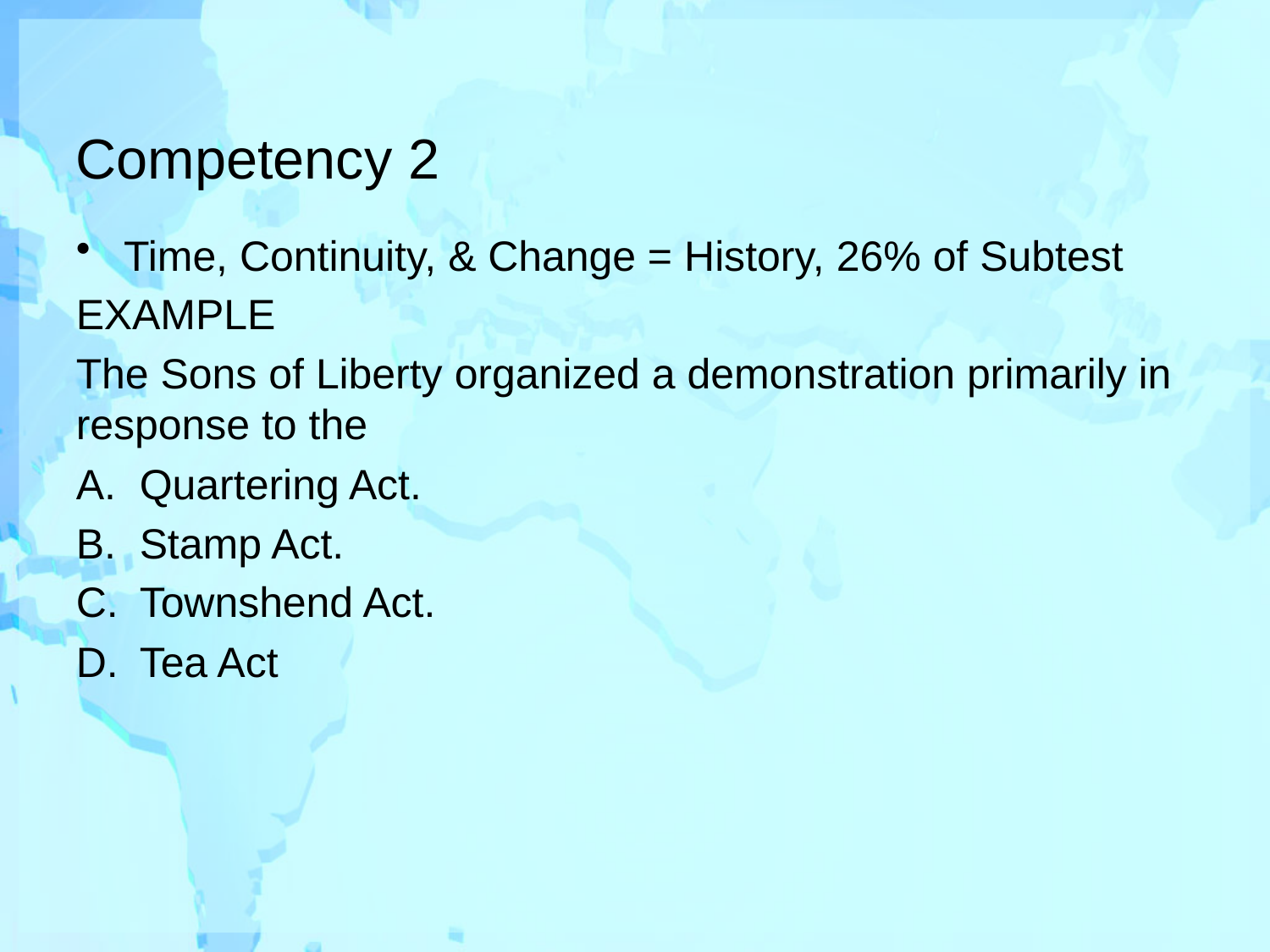

# Competency 2
Time, Continuity, & Change = History, 26% of Subtest
EXAMPLE
The Sons of Liberty organized a demonstration primarily in response to the
Quartering Act.
Stamp Act.
Townshend Act.
Tea Act